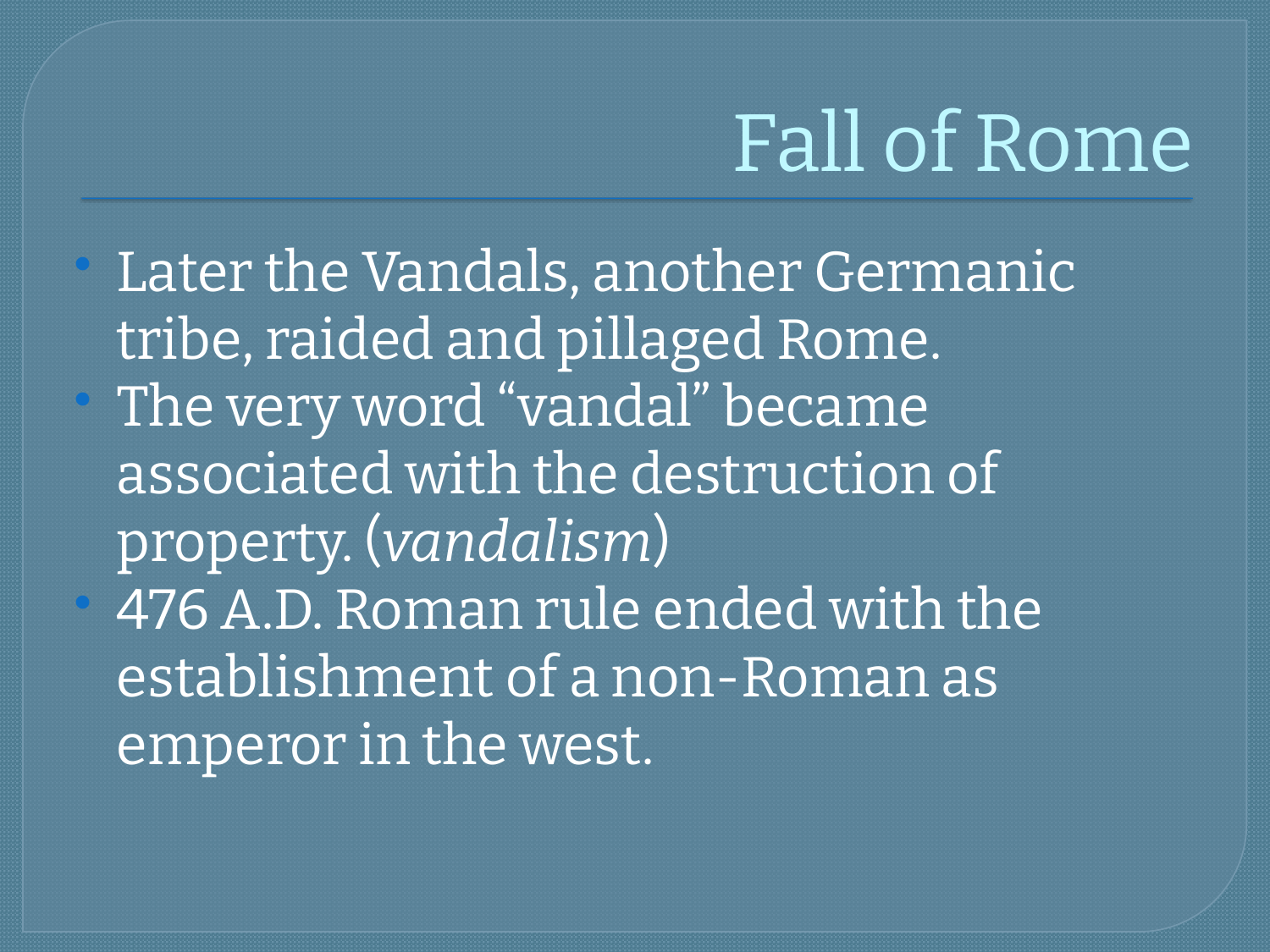

# Fall of Rome
Later the Vandals, another Germanic tribe, raided and pillaged Rome.
The very word “vandal” became associated with the destruction of property. (vandalism)
476 A.D. Roman rule ended with the establishment of a non-Roman as emperor in the west.